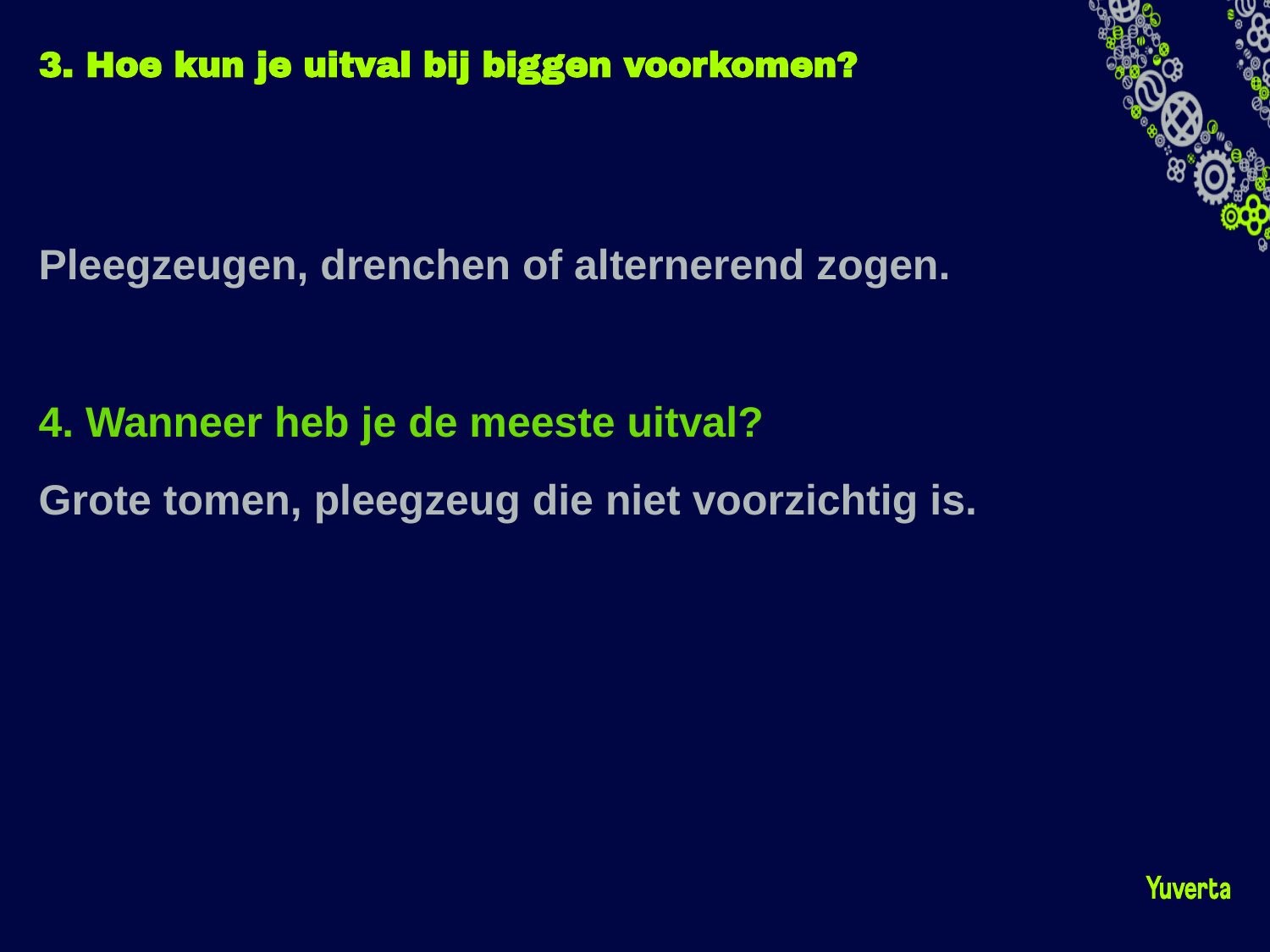

# 3. Hoe kun je uitval bij biggen voorkomen?
Pleegzeugen, drenchen of alternerend zogen.

4. Wanneer heb je de meeste uitval?
Grote tomen, pleegzeug die niet voorzichtig is.